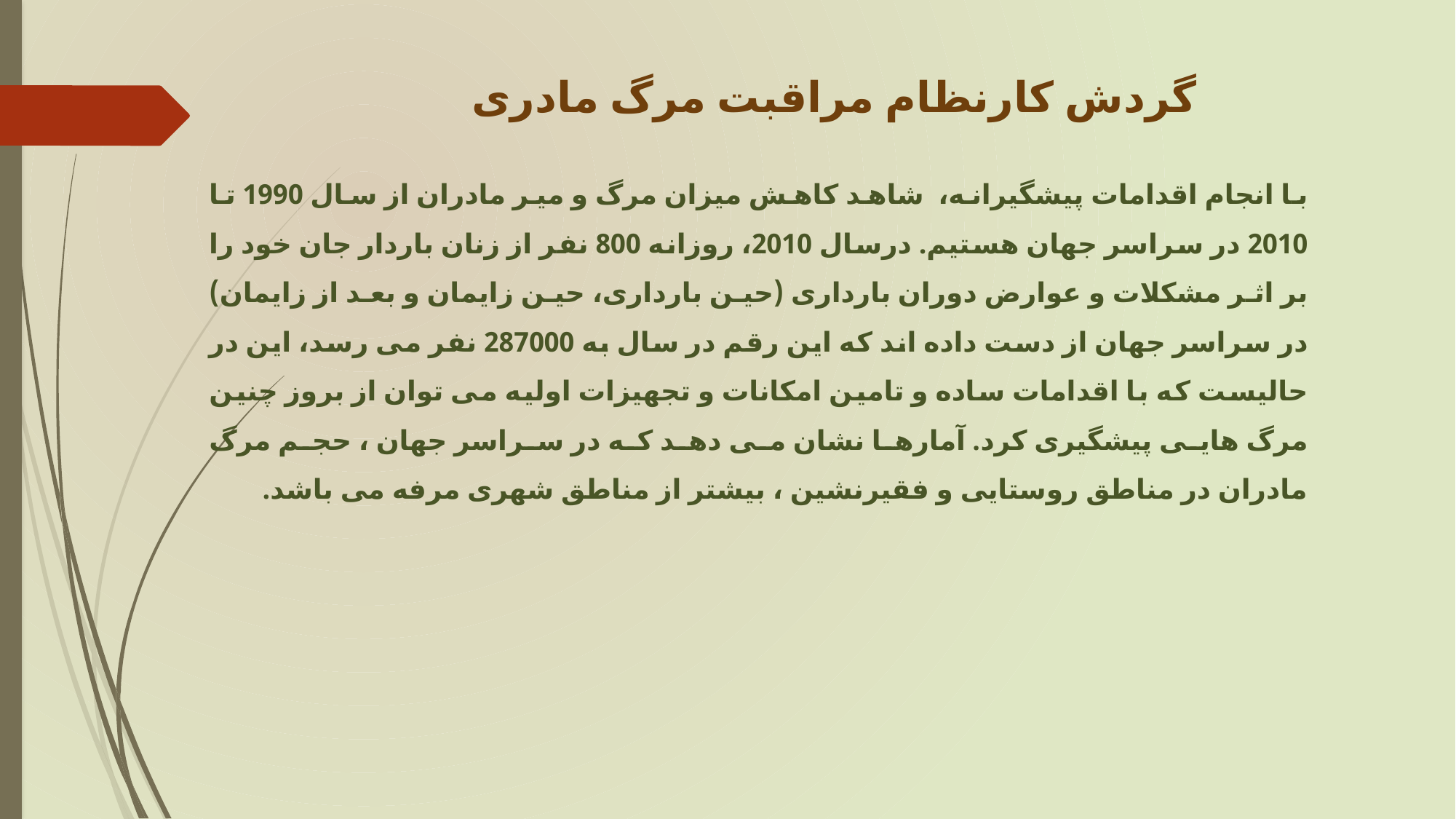

# گردش کارنظام مراقبت مرگ مادری
با انجام اقدامات پیشگیرانه،  شاهد کاهش میزان مرگ و میر مادران از سال 1990 تا 2010 در سراسر جهان هستیم. درسال 2010، روزانه 800 نفر از زنان باردار جان خود را بر اثر مشکلات و عوارض دوران بارداری (حین بارداری، حین زایمان و بعد از زایمان) در سراسر جهان از دست داده اند که این رقم در سال به 287000 نفر می رسد، این در حالیست که با اقدامات ساده و تامین امکانات و تجهیزات اولیه می توان از بروز چنین مرگ هایی پیشگیری کرد. آمارها نشان می دهد که در سراسر جهان ، حجم مرگ مادران در مناطق روستایی و فقیرنشین ، بیشتر از مناطق شهری مرفه می باشد.